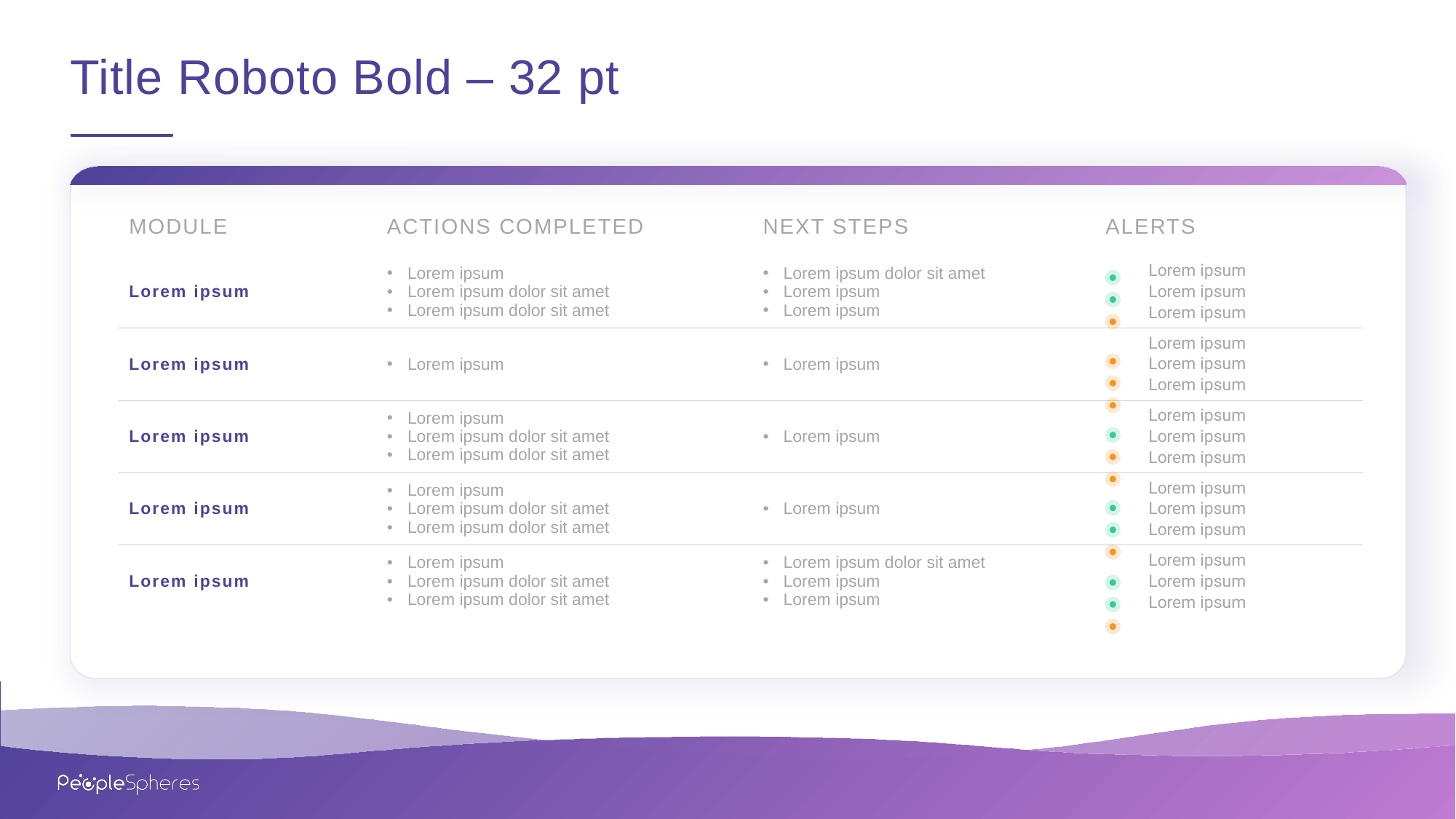

# Title Roboto Bold – 32 pt

| MODULE | ACTIONS COMPLETED | NEXT STEPS | ALERTS |
| --- | --- | --- | --- |
| Lorem ipsum ​​ | Lorem ipsum Lorem ipsum dolor sit amet Lorem ipsum dolor sit amet | Lorem ipsum dolor sit amet Lorem ipsum Lorem ipsum | Lorem ipsum ​ Lorem ipsum ​ Lorem ipsum ​ |
| Lorem ipsum ​​ | Lorem ipsum | Lorem ipsum | Lorem ipsum ​ Lorem ipsum ​ Lorem ipsum ​ |
| Lorem ipsum ​​ | Lorem ipsum Lorem ipsum dolor sit amet Lorem ipsum dolor sit amet | Lorem ipsum | Lorem ipsum ​ Lorem ipsum ​ Lorem ipsum ​ |
| Lorem ipsum ​​ | Lorem ipsum Lorem ipsum dolor sit amet Lorem ipsum dolor sit amet | Lorem ipsum | Lorem ipsum ​ Lorem ipsum ​ Lorem ipsum ​ |
| Lorem ipsum ​​ | Lorem ipsum Lorem ipsum dolor sit amet Lorem ipsum dolor sit amet | Lorem ipsum dolor sit amet Lorem ipsum Lorem ipsum | Lorem ipsum ​ Lorem ipsum ​ Lorem ipsum ​ |